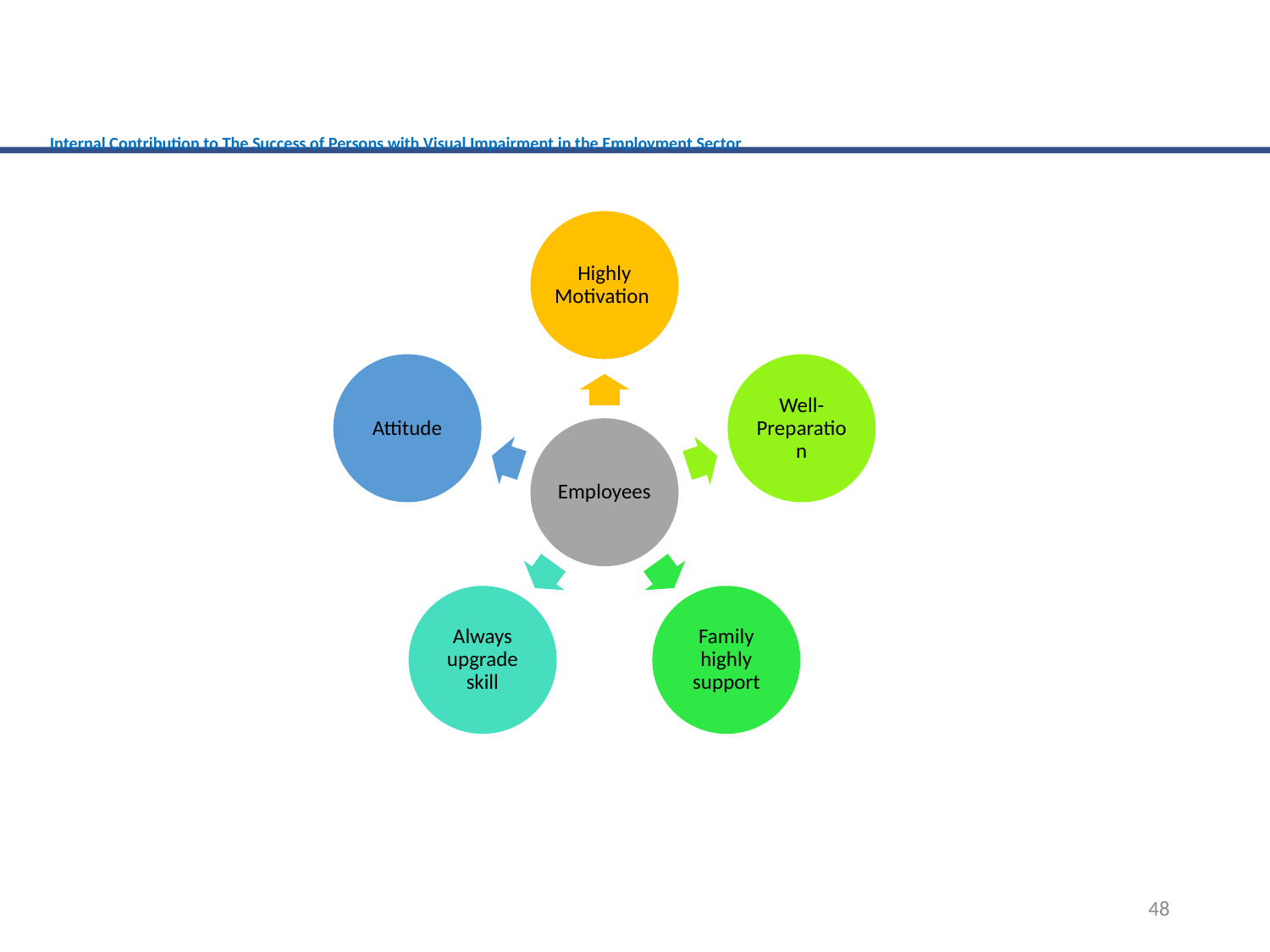

# Internal Contribution to The Success of Persons with Visual Impairment in the Employment Sector

Employees

Highly Motivation

Well-Preparation

Family highly support

Always upgrade skill

Attitude
48